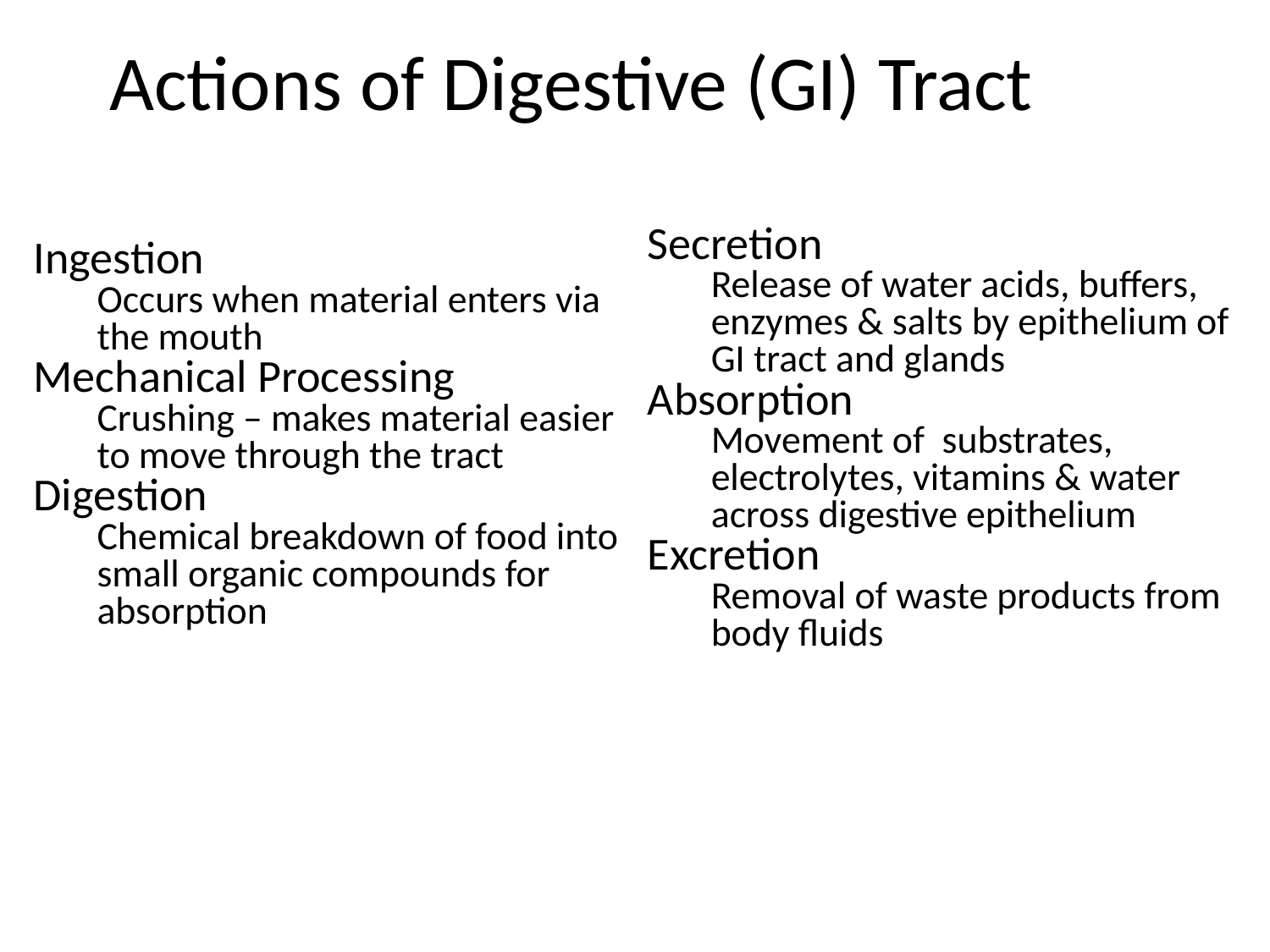

# Actions of Digestive (GI) Tract
Secretion
Release of water acids, buffers, enzymes & salts by epithelium of GI tract and glands
Absorption
Movement of  substrates, electrolytes, vitamins & water across digestive epithelium
Excretion
Removal of waste products from body fluids
Ingestion
Occurs when material enters via the mouth
Mechanical Processing
Crushing – makes material easier to move through the tract
Digestion
Chemical breakdown of food into small organic compounds for absorption